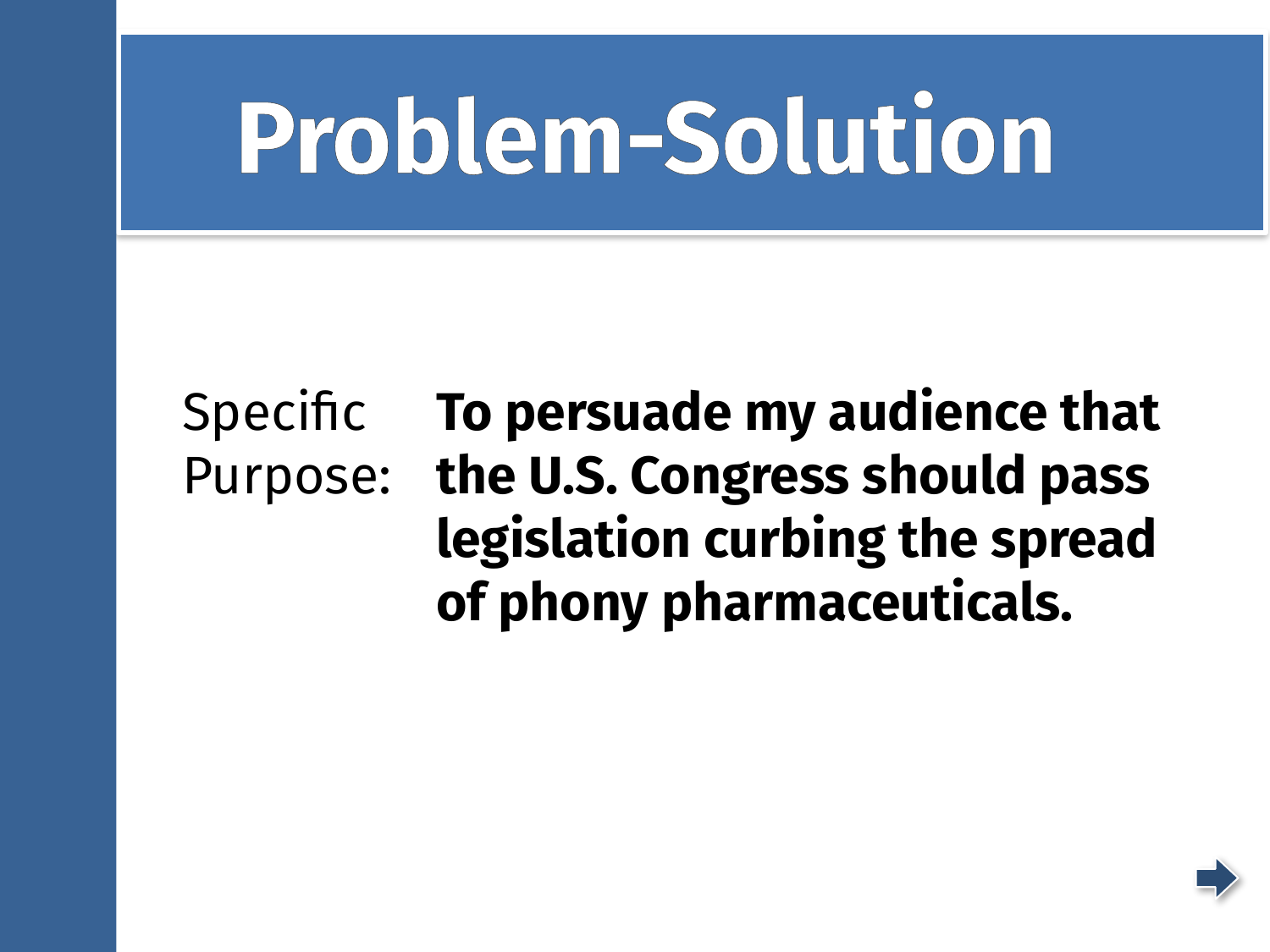

# Problem-Solution
| Specific Purpose: | To persuade my audience that the U.S. Congress should pass legislation curbing the spread of phony pharmaceuticals. |
| --- | --- |